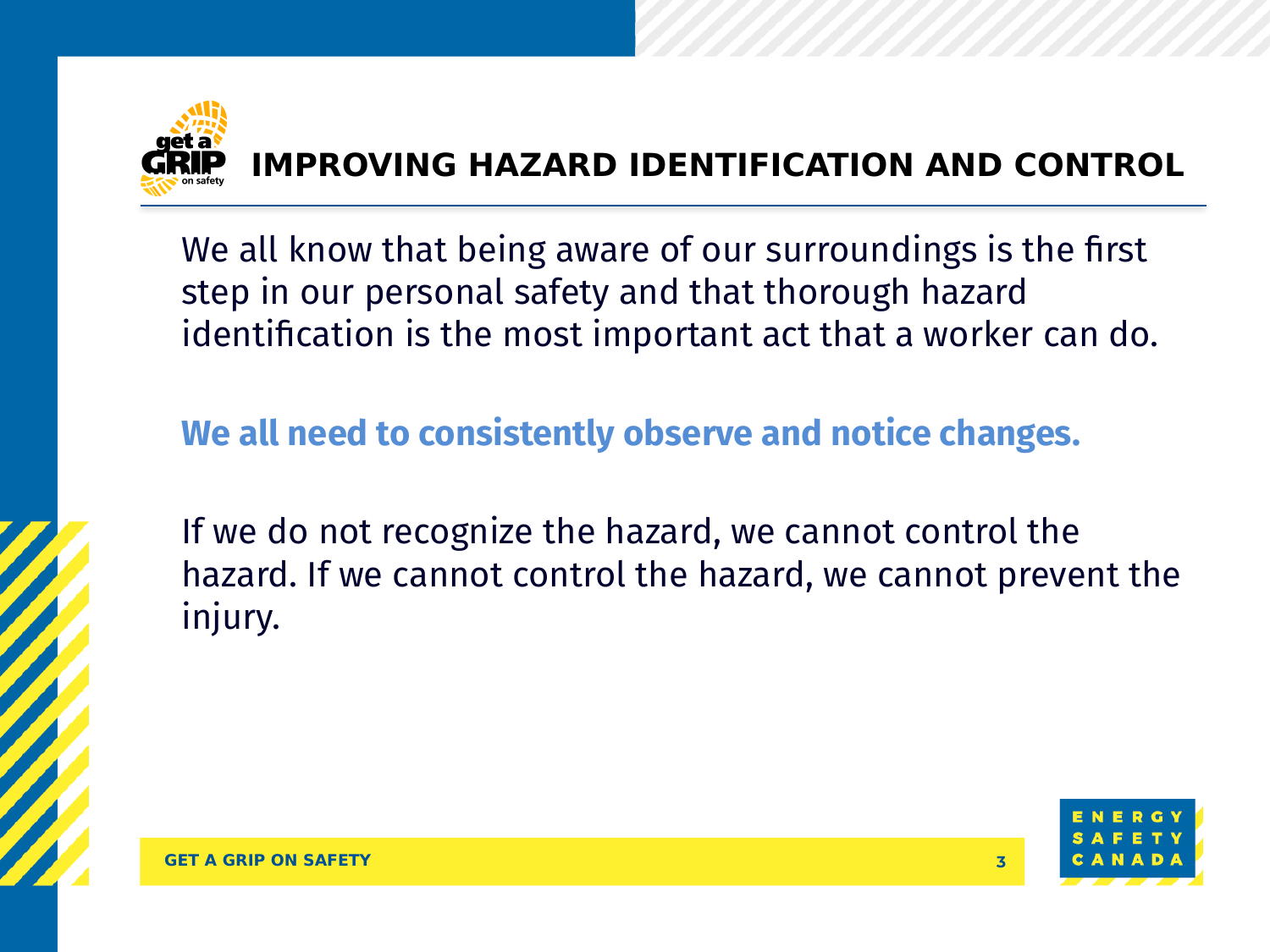

# Improving hazard identification and control
We all know that being aware of our surroundings is the first step in our personal safety and that thorough hazard identification is the most important act that a worker can do.

We all need to consistently observe and notice changes.

If we do not recognize the hazard, we cannot control the hazard. If we cannot control the hazard, we cannot prevent the injury.
Get a grip on safety
3